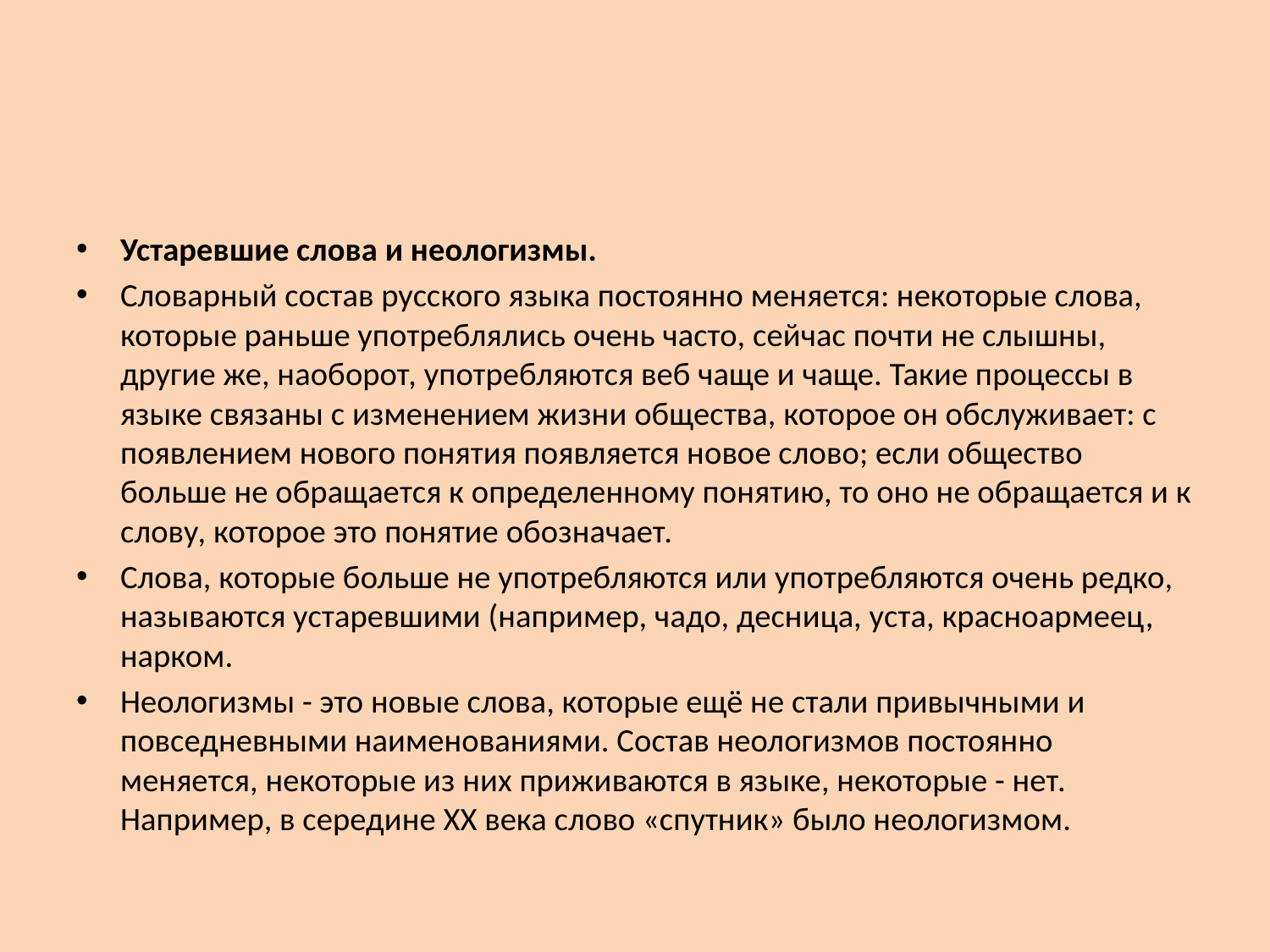

#
Устаревшие слова и неологизмы.
Словарный состав русского языка постоянно меняется: некоторые слова, которые раньше употреблялись очень часто, сейчас почти не слышны, другие же, наоборот, употребляются веб чаще и чаще. Такие процессы в языке связаны с изменением жизни общества, которое он обслуживает: с появлением нового понятия появляется новое слово; если общество больше не обращается к определенному понятию, то оно не обращается и к слову, которое это понятие обозначает.
Слова, которые больше не употребляются или употребляются очень редко, называются устаревшими (например, чадо, десница, уста, красноармеец, нарком.
Неологизмы - это новые слова, которые ещё не стали привычными и повседневными наименованиями. Состав неологизмов постоянно меняется, некоторые из них приживаются в языке, некоторые - нет. Например, в середине XX века слово «спутник» было неологизмом.